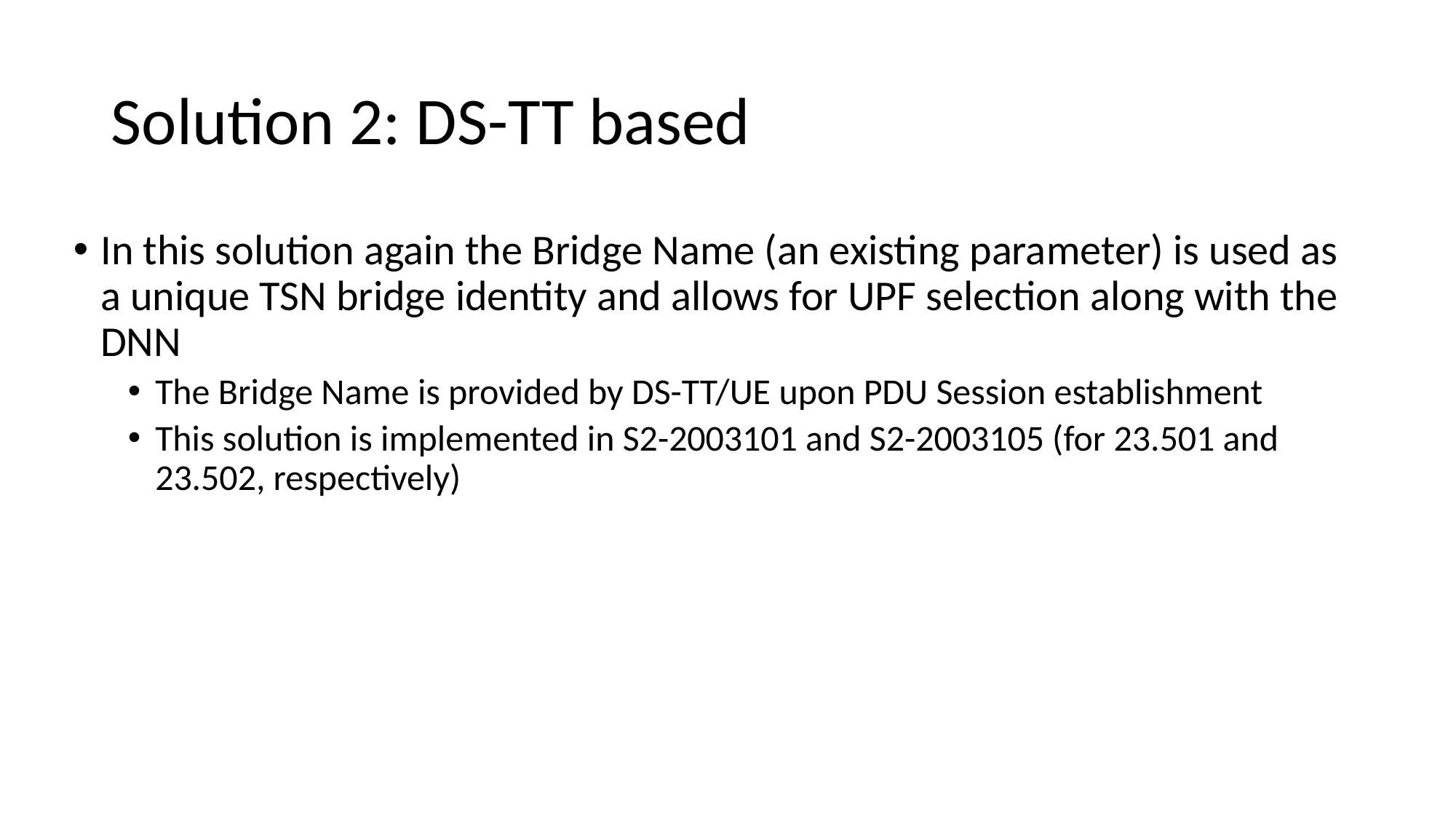

# Solution 2: DS-TT based
In this solution again the Bridge Name (an existing parameter) is used as a unique TSN bridge identity and allows for UPF selection along with the DNN
The Bridge Name is provided by DS-TT/UE upon PDU Session establishment
This solution is implemented in S2-2003101 and S2-2003105 (for 23.501 and 23.502, respectively)